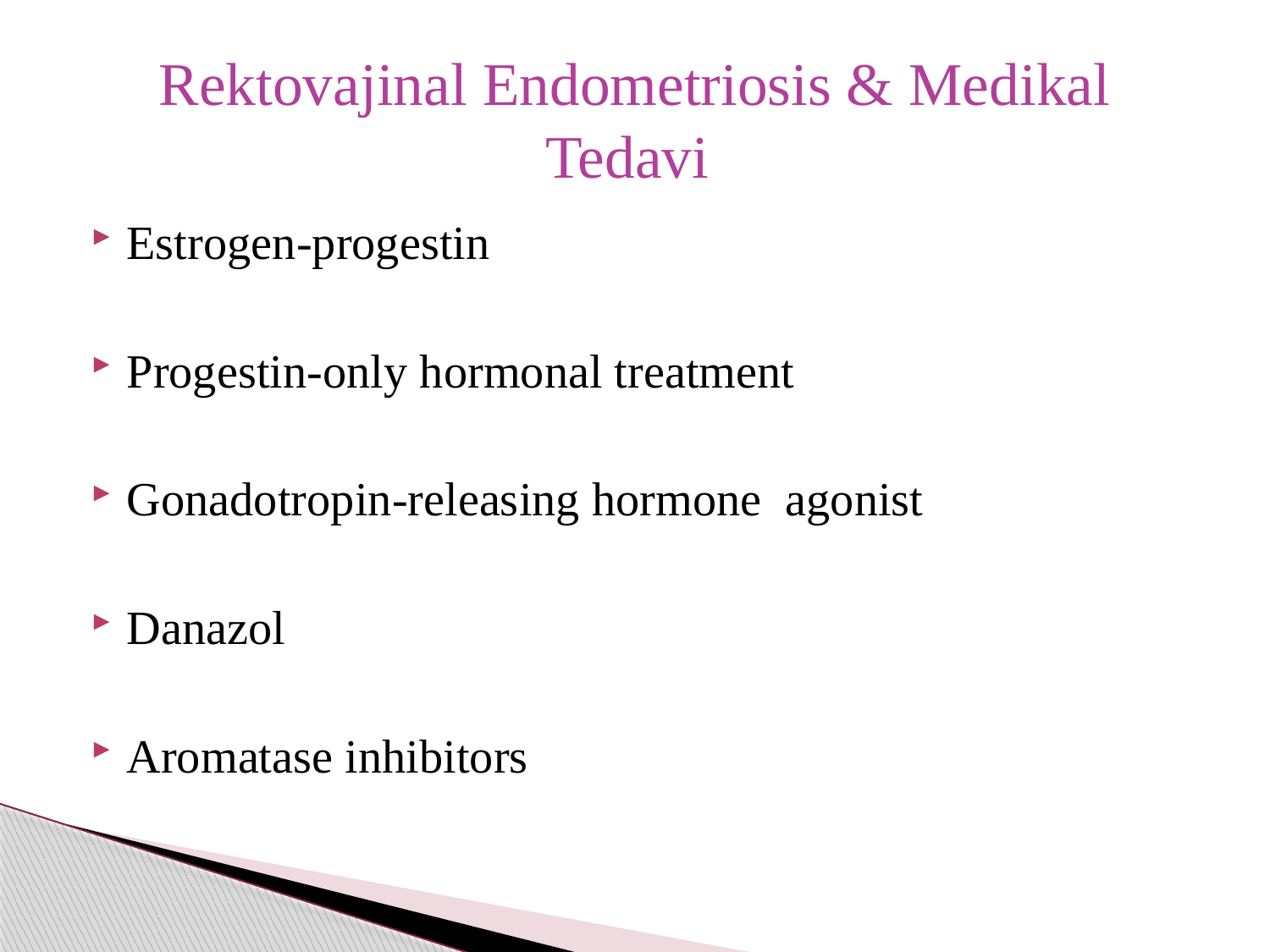

# Rektovajinal Endometriosis & Medikal Tedavi
Estrogen-progestin

Progestin-only hormonal treatment

Gonadotropin-releasing hormone  agonist

Danazol

Aromatase inhibitors